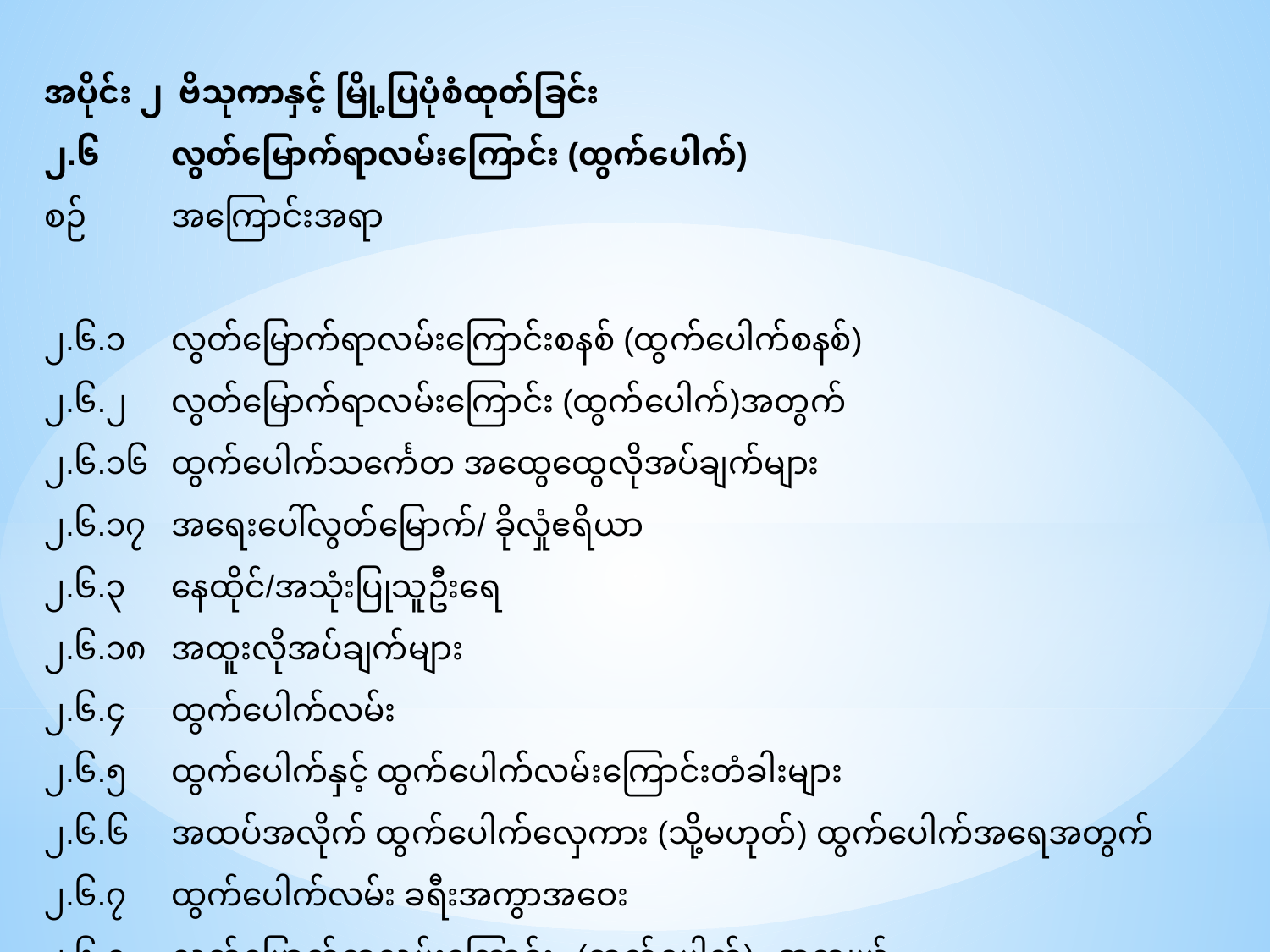

အပိုင်း ၂  ဗိသုကာနှင့် မြို့ပြပုံစံထုတ်ခြင်း
၂.၆ 	လွတ်မြောက်ရာလမ်းကြောင်း (ထွက်ပေါက်)
စဉ်	အကြောင်းအရာ
၂.၆.၁	လွတ်မြောက်ရာလမ်းကြောင်းစနစ် (ထွက်ပေါက်စနစ်)
၂.၆.၂	လွတ်မြောက်ရာလမ်းကြောင်း (ထွက်ပေါက်)အတွက်
၂.၆.၁၆	ထွက်ပေါက်သင်္ကေတ အထွေထွေလိုအပ်ချက်များ
၂.၆.၁၇	အရေးပေါ်လွတ်မြောက်/ ခိုလှုံဧရိယာ
၂.၆.၃	နေထိုင်/အသုံးပြုသူဦးရေ
၂.၆.၁၈	အထူးလိုအပ်ချက်များ
၂.၆.၄	ထွက်ပေါက်လမ်း
၂.၆.၅	ထွက်ပေါက်နှင့် ထွက်ပေါက်လမ်းကြောင်းတံခါးများ
၂.၆.၆	အထပ်အလိုက် ထွက်ပေါက်လှေကား (သို့မဟုတ်) ထွက်ပေါက်အရေအတွက်
၂.၆.၇	ထွက်ပေါက်လမ်း ခရီးအကွာအဝေး
၂.၆.၈	လွတ်မြောက်ရာလမ်းကြောင်း (ထွက်ပေါက်) အကျယ်